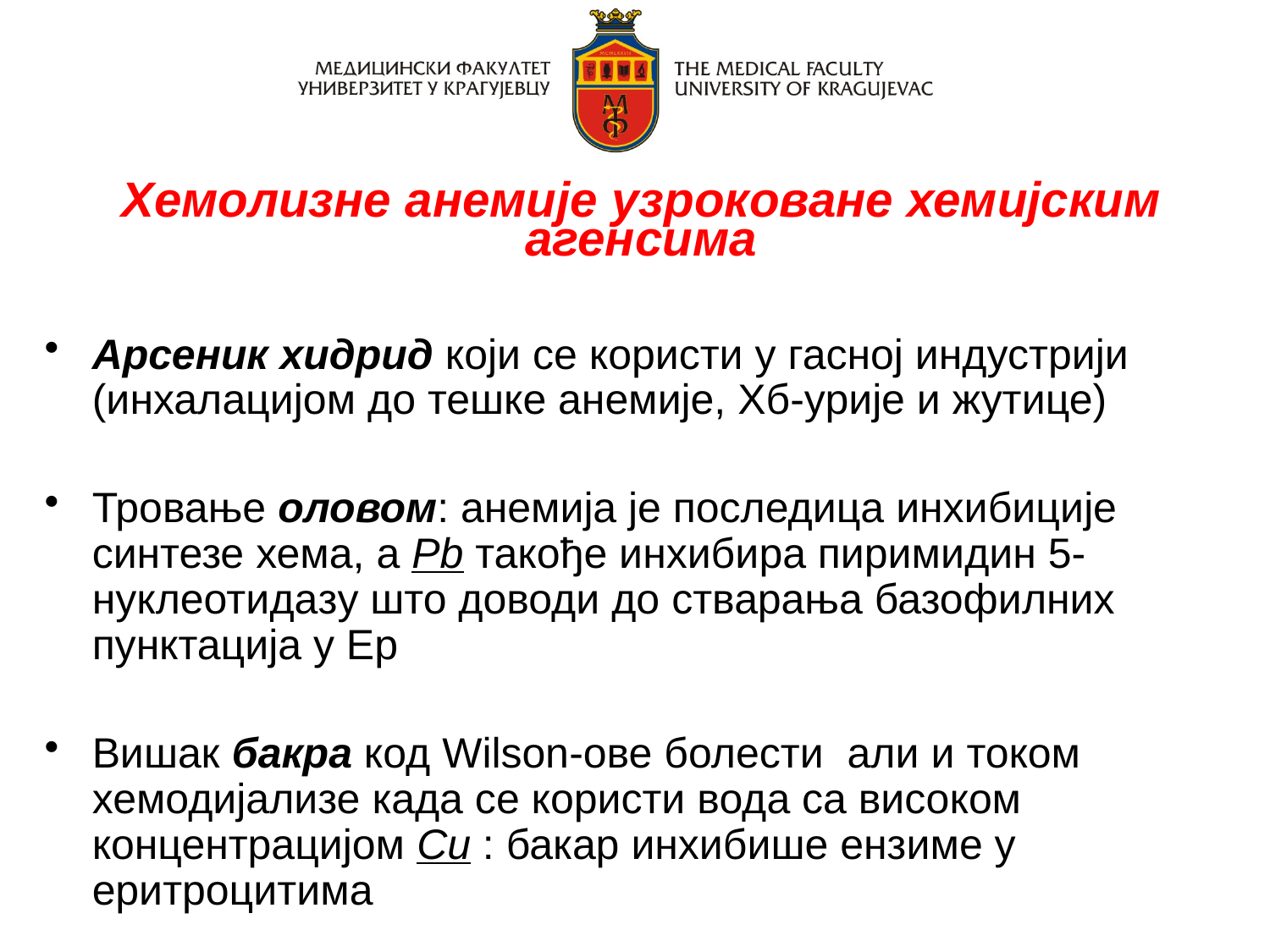

Хемолизне анемије узроковане хемијским агенсима
Арсеник хидрид који се користи у гасној индустрији (инхалацијом до тешке анемије, Хб-урије и жутице)

Тровање оловом: анемија је последица инхибиције синтезе хема, а Pb такође инхибира пиримидин 5-нуклеотидазу што доводи до стварања базофилних пунктација у Ер

Вишак бакра код Wilson-ове болести  али и током хемодијализе када се користи вода са високом концентрацијом Cu : бакар инхибише ензиме у еритроцитима